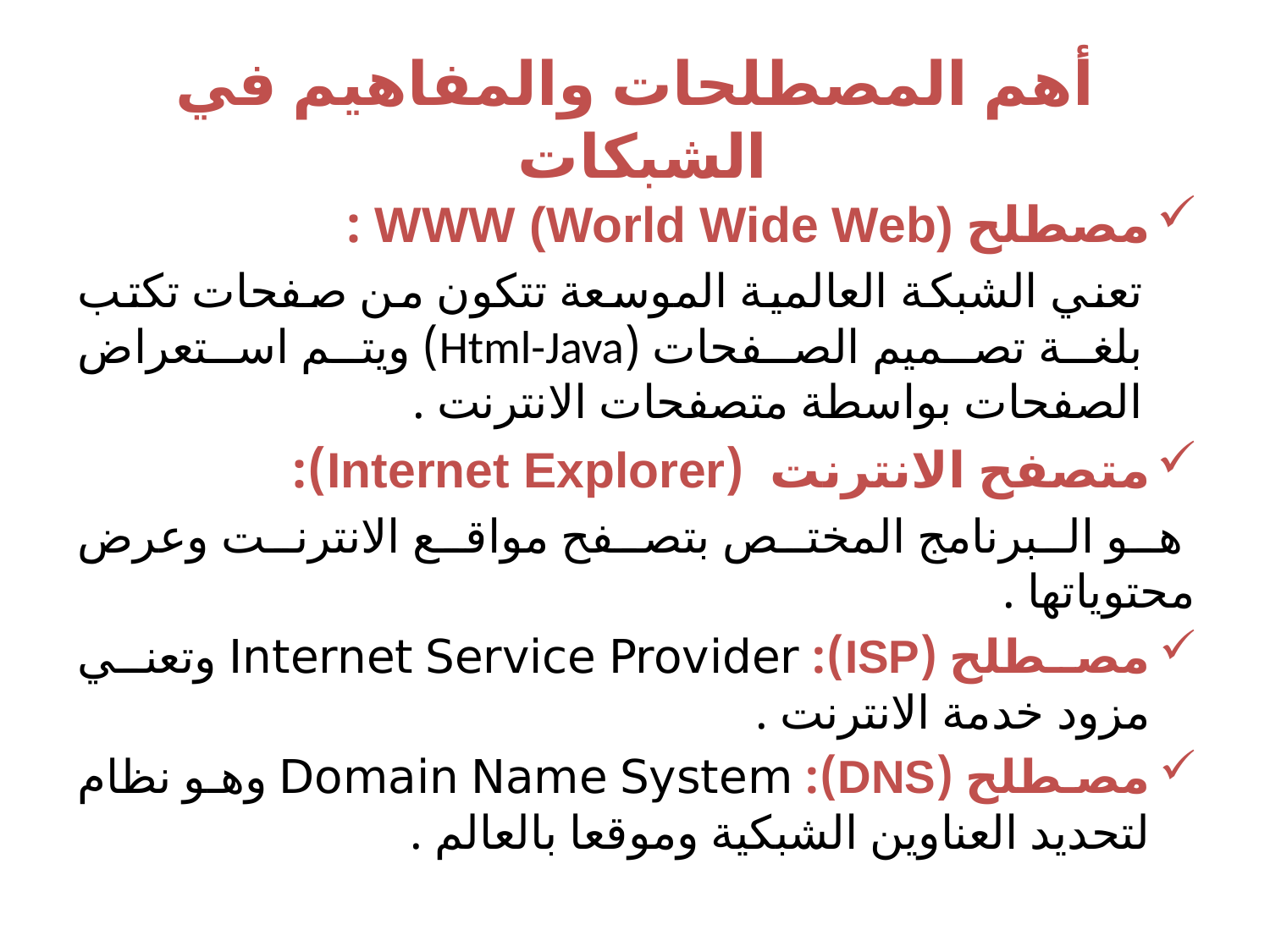

# أهم المصطلحات والمفاهيم في الشبكات
مصطلح WWW (World Wide Web) :
تعني الشبكة العالمية الموسعة تتكون من صفحات تكتب بلغة تصميم الصفحات (Html-Java) ويتم استعراض الصفحات بواسطة متصفحات الانترنت .
متصفح الانترنت  (Internet Explorer):
 هو البرنامج المختص بتصفح مواقع الانترنت وعرض محتوياتها .
مصطلح (ISP): Internet Service Provider وتعني مزود خدمة الانترنت .
مصطلح (DNS): Domain Name System وهو نظام لتحديد العناوين الشبكية وموقعا بالعالم .